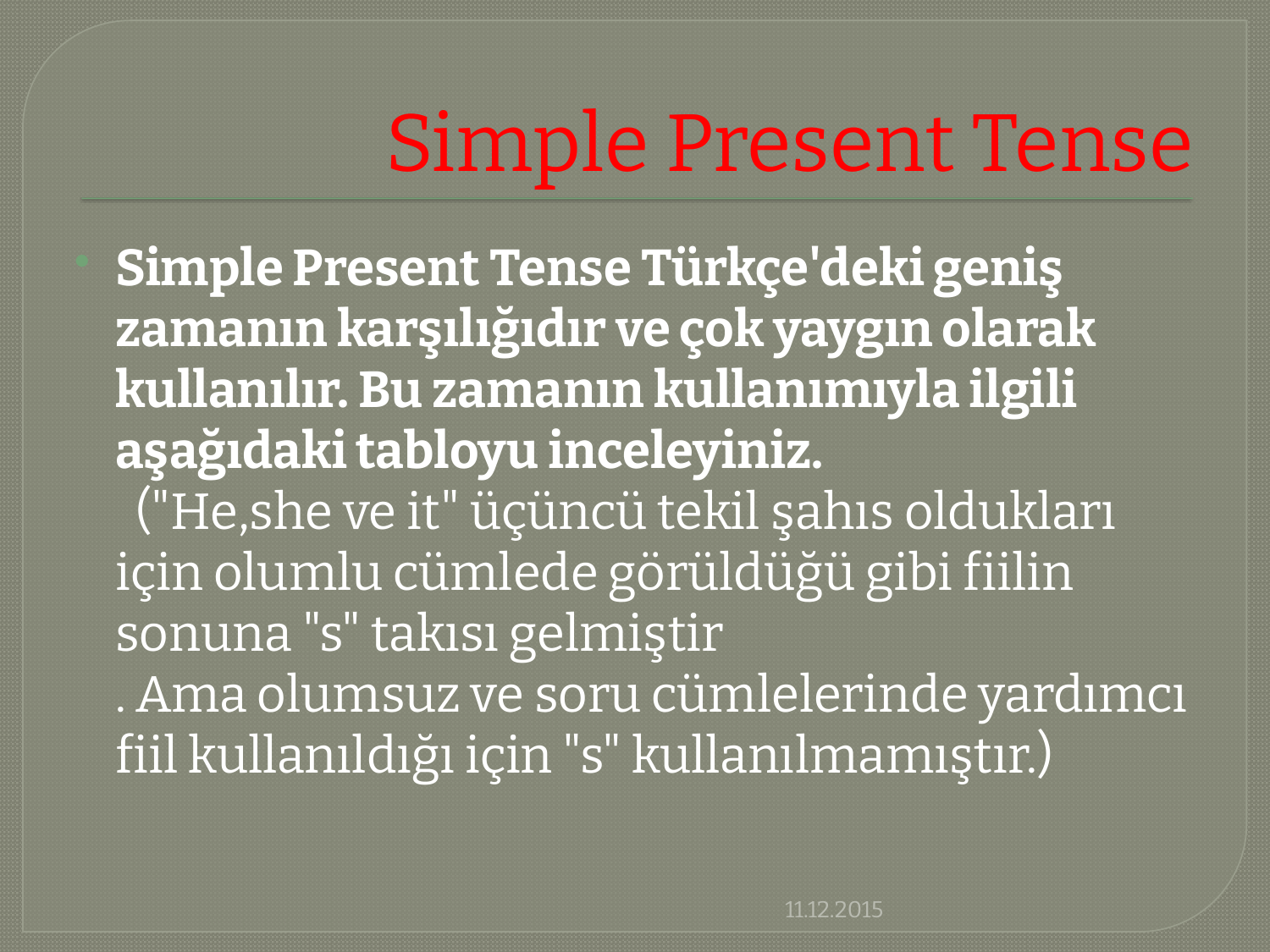

# Simple Present Tense
Simple Present Tense Türkçe'deki geniş zamanın karşılığıdır ve çok yaygın olarak kullanılır. Bu zamanın kullanımıyla ilgili aşağıdaki tabloyu inceleyiniz.
  ("He,she ve it" üçüncü tekil şahıs oldukları için olumlu cümlede görüldüğü gibi fiilin sonuna "s" takısı gelmiştir
. Ama olumsuz ve soru cümlelerinde yardımcı fiil kullanıldığı için "s" kullanılmamıştır.)
11.12.2015